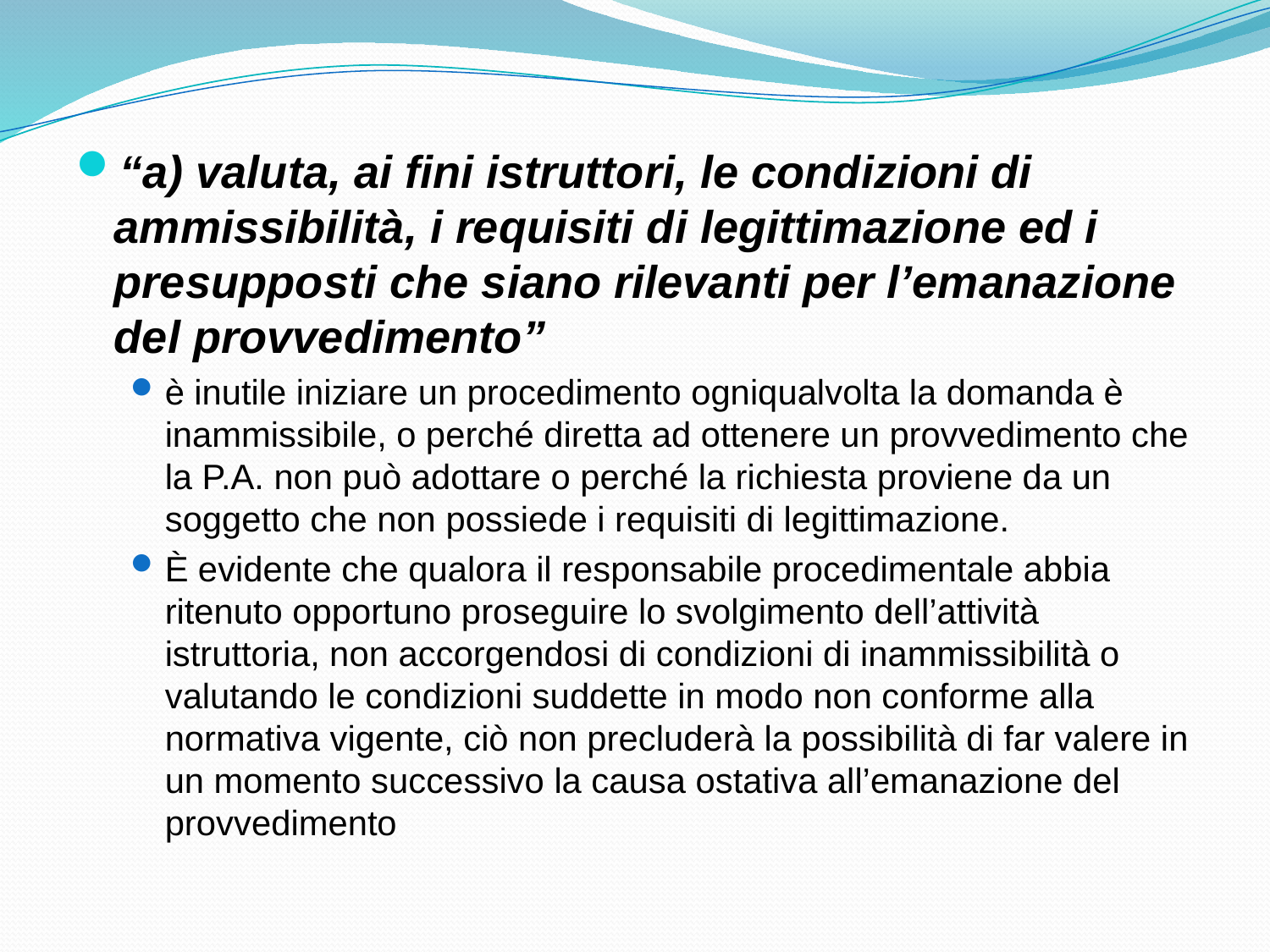

“a) valuta, ai fini istruttori, le condizioni di ammissibilità, i requisiti di legittimazione ed i presupposti che siano rilevanti per l’emanazione del provvedimento”
è inutile iniziare un procedimento ogniqualvolta la domanda è inammissibile, o perché diretta ad ottenere un provvedimento che la P.A. non può adottare o perché la richiesta proviene da un soggetto che non possiede i requisiti di legittimazione.
È evidente che qualora il responsabile procedimentale abbia ritenuto opportuno proseguire lo svolgimento dell’attività istruttoria, non accorgendosi di condizioni di inammissibilità o valutando le condizioni suddette in modo non conforme alla normativa vigente, ciò non precluderà la possibilità di far valere in un momento successivo la causa ostativa all’emanazione del provvedimento